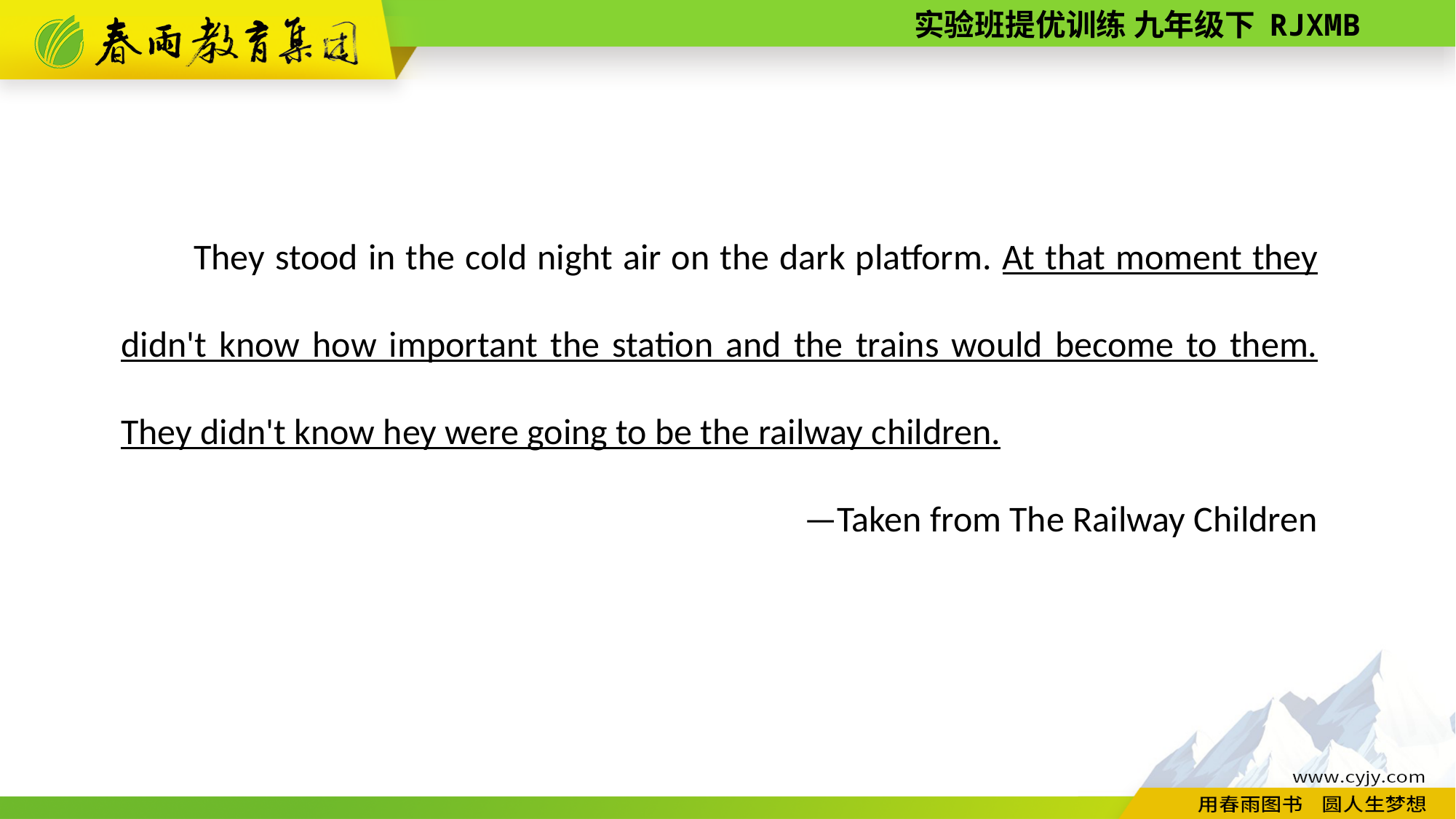

They stood in the cold night air on the dark platform. At that moment they didn't know how important the station and the trains would become to them. They didn't know hey were going to be the railway children.
—Taken from The Railway Children